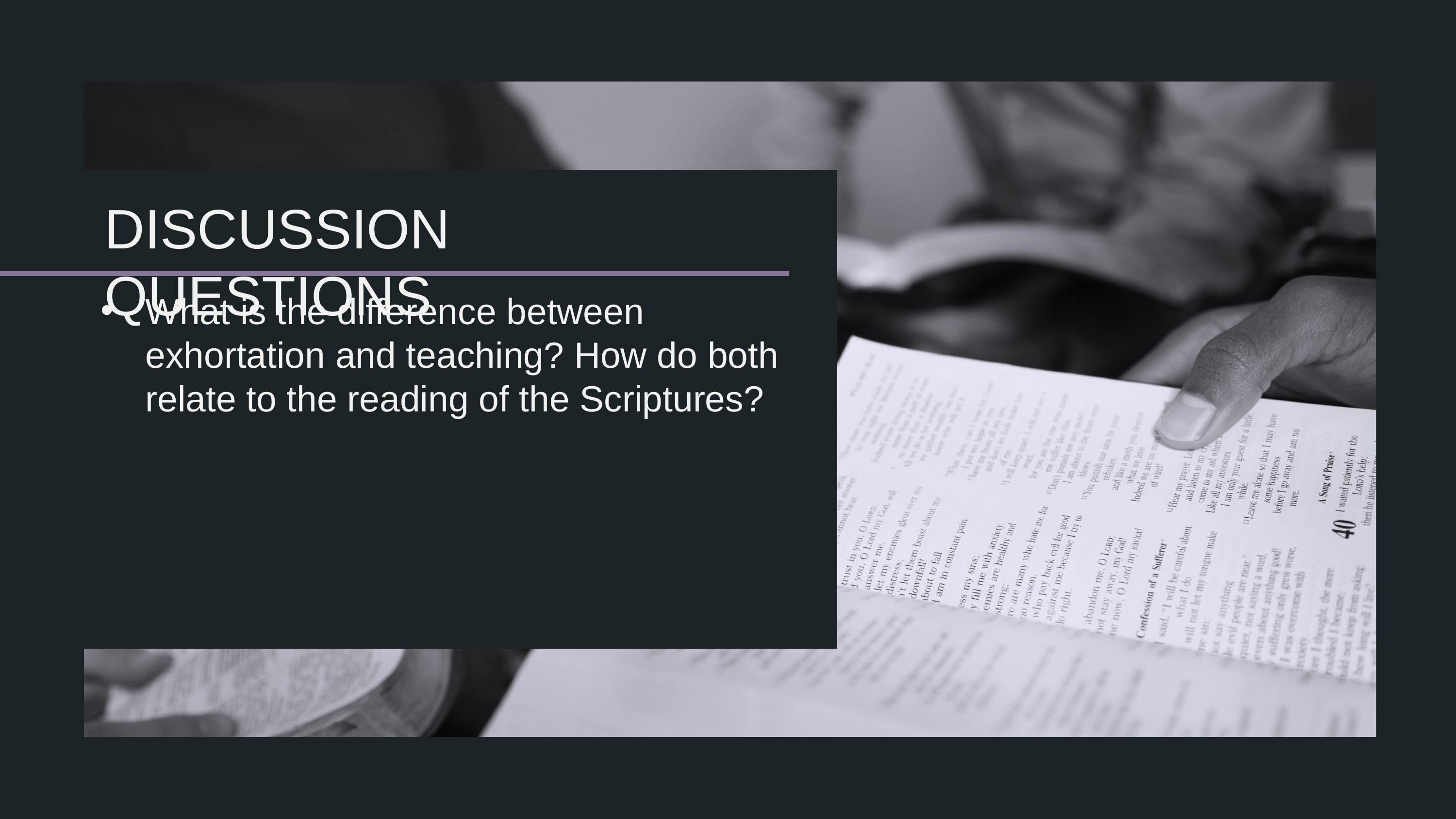

What is the difference between exhortation and teaching? How do both relate to the reading of the Scriptures?